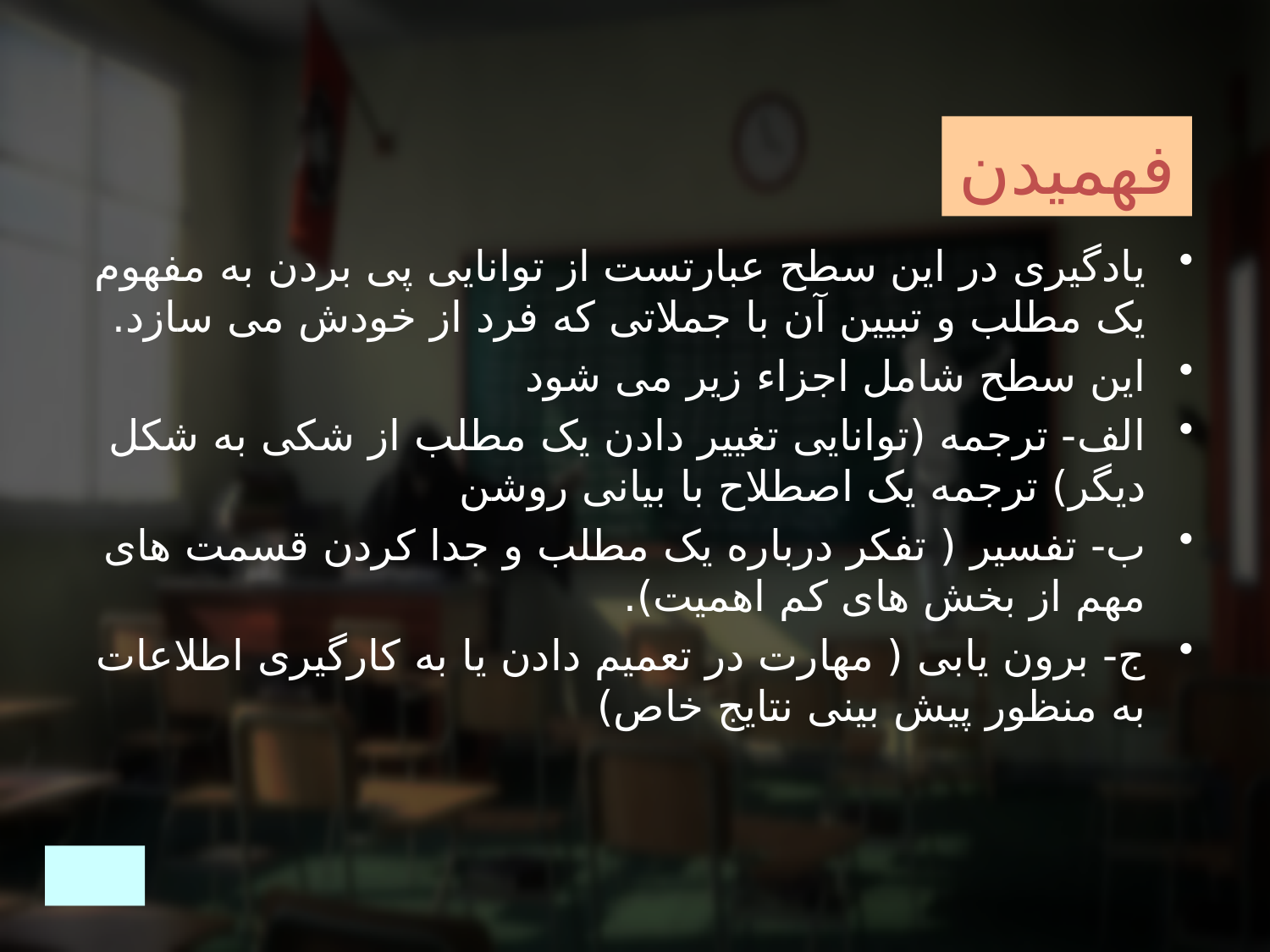

فهمیدن
یادگیری در این سطح عبارتست از توانایی پی بردن به مفهوم یک مطلب و تبیین آن با جملاتی که فرد از خودش می سازد.
این سطح شامل اجزاء زیر می شود
الف- ترجمه (توانایی تغییر دادن یک مطلب از شکی به شکل دیگر) ترجمه یک اصطلاح با بیانی روشن
ب- تفسیر ( تفکر درباره یک مطلب و جدا کردن قسمت های مهم از بخش های کم اهمیت).
ج- برون یابی ( مهارت در تعمیم دادن یا به کارگیری اطلاعات  به منظور پیش بینی نتایج خاص)